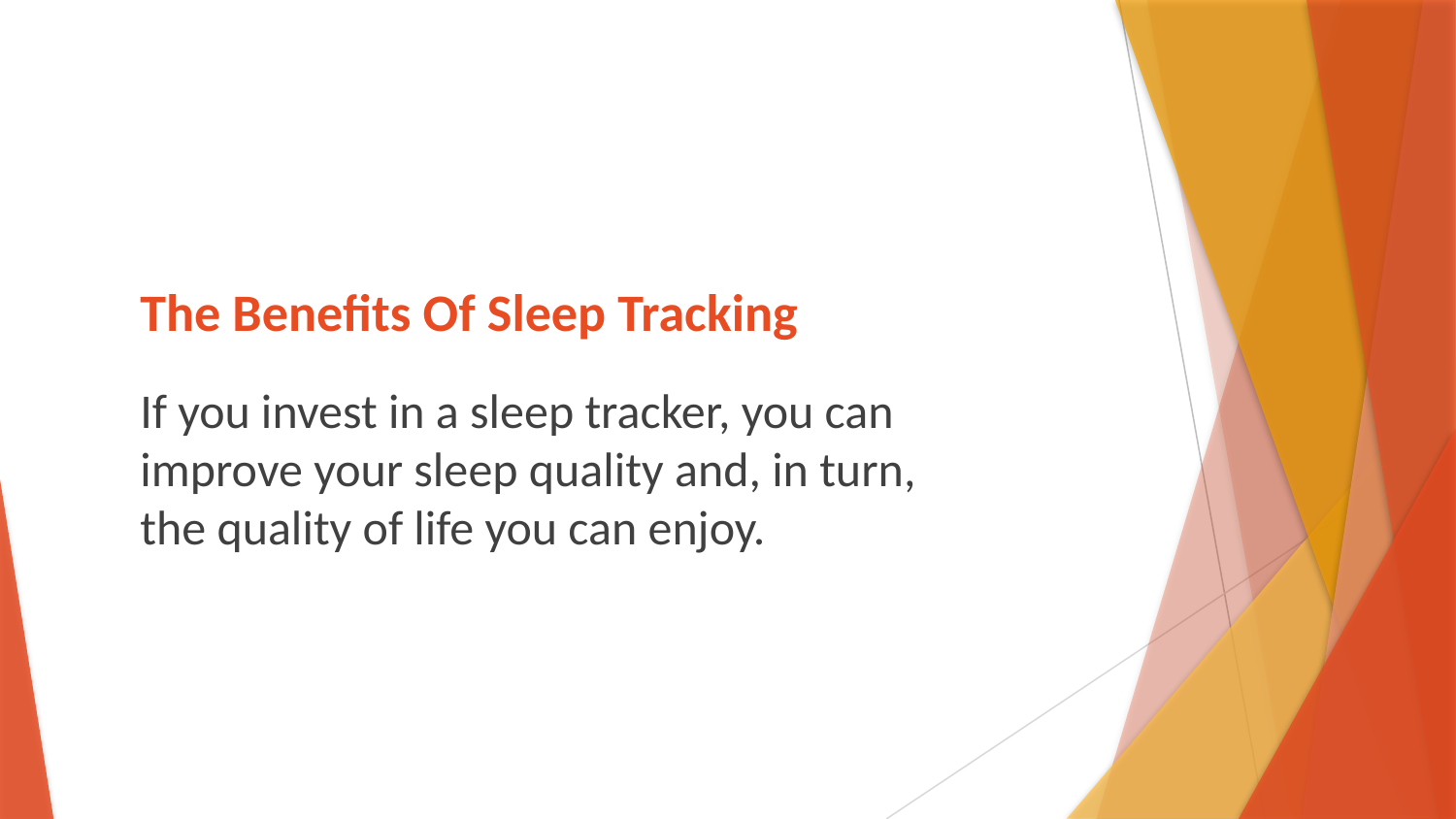

# The Benefits Of Sleep Tracking
If you invest in a sleep tracker, you can improve your sleep quality and, in turn, the quality of life you can enjoy.